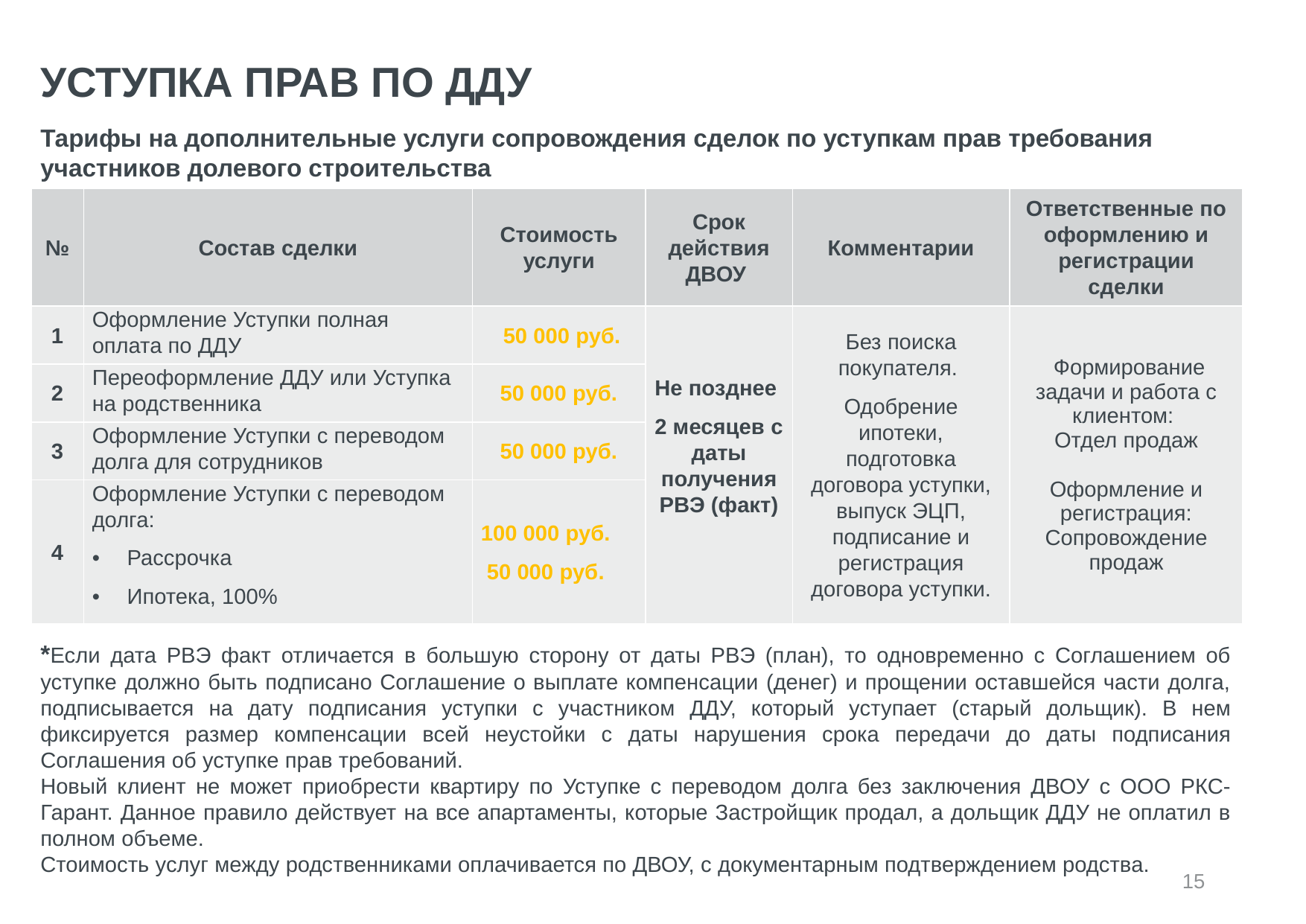

УСТУПКА ПРАВ ПО ДДУ
Тарифы на дополнительные услуги сопровождения сделок по уступкам прав требования участников долевого строительства
| № | Состав сделки | Стоимость услуги | Срок действия ДВОУ | Комментарии | Ответственные по оформлению и регистрации сделки |
| --- | --- | --- | --- | --- | --- |
| 1 | Оформление Уступки полная оплата по ДДУ | 50 000 руб. | Не позднее 2 месяцев с даты получения РВЭ (факт) | Без поиска покупателя. Одобрение ипотеки, подготовка договора уступки, выпуск ЭЦП, подписание и регистрация договора уступки. | Формирование задачи и работа с клиентом: Отдел продаж Оформление и регистрация: Сопровождение продаж |
| 2 | Переоформление ДДУ или Уступка на родственника | 50 000 руб. |  |  |  |
| 3 | Оформление Уступки с переводом долга для сотрудников | 50 000 руб. |  |  |  |
| 4 | Оформление Уступки с переводом долга: Рассрочка Ипотека, 100% | 100 000 руб.  50 000 руб. |  |  |  |
*Если дата РВЭ факт отличается в большую сторону от даты РВЭ (план), то одновременно с Соглашением об уступке должно быть подписано Соглашение о выплате компенсации (денег) и прощении оставшейся части долга, подписывается на дату подписания уступки с участником ДДУ, который уступает (старый дольщик). В нем фиксируется размер компенсации всей неустойки с даты нарушения срока передачи до даты подписания Соглашения об уступке прав требований.
Новый клиент не может приобрести квартиру по Уступке с переводом долга без заключения ДВОУ с ООО РКС-Гарант. Данное правило действует на все апартаменты, которые Застройщик продал, а дольщик ДДУ не оплатил в полном объеме.
Стоимость услуг между родственниками оплачивается по ДВОУ, с документарным подтверждением родства.
15